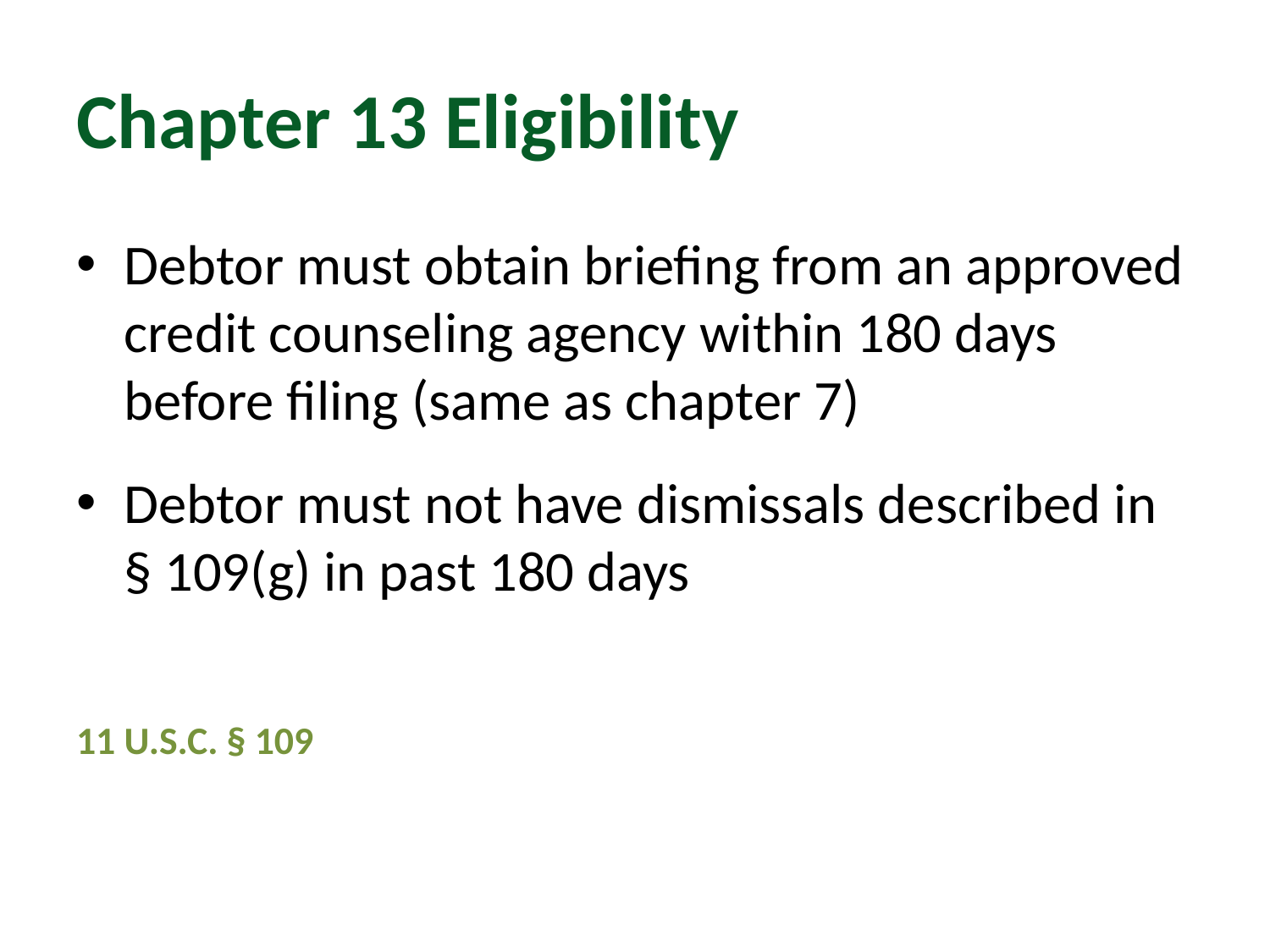

# Chapter 13 Eligibility
Debtor must obtain briefing from an approved credit counseling agency within 180 days before filing (same as chapter 7)
Debtor must not have dismissals described in § 109(g) in past 180 days

11 U.S.C. § 109